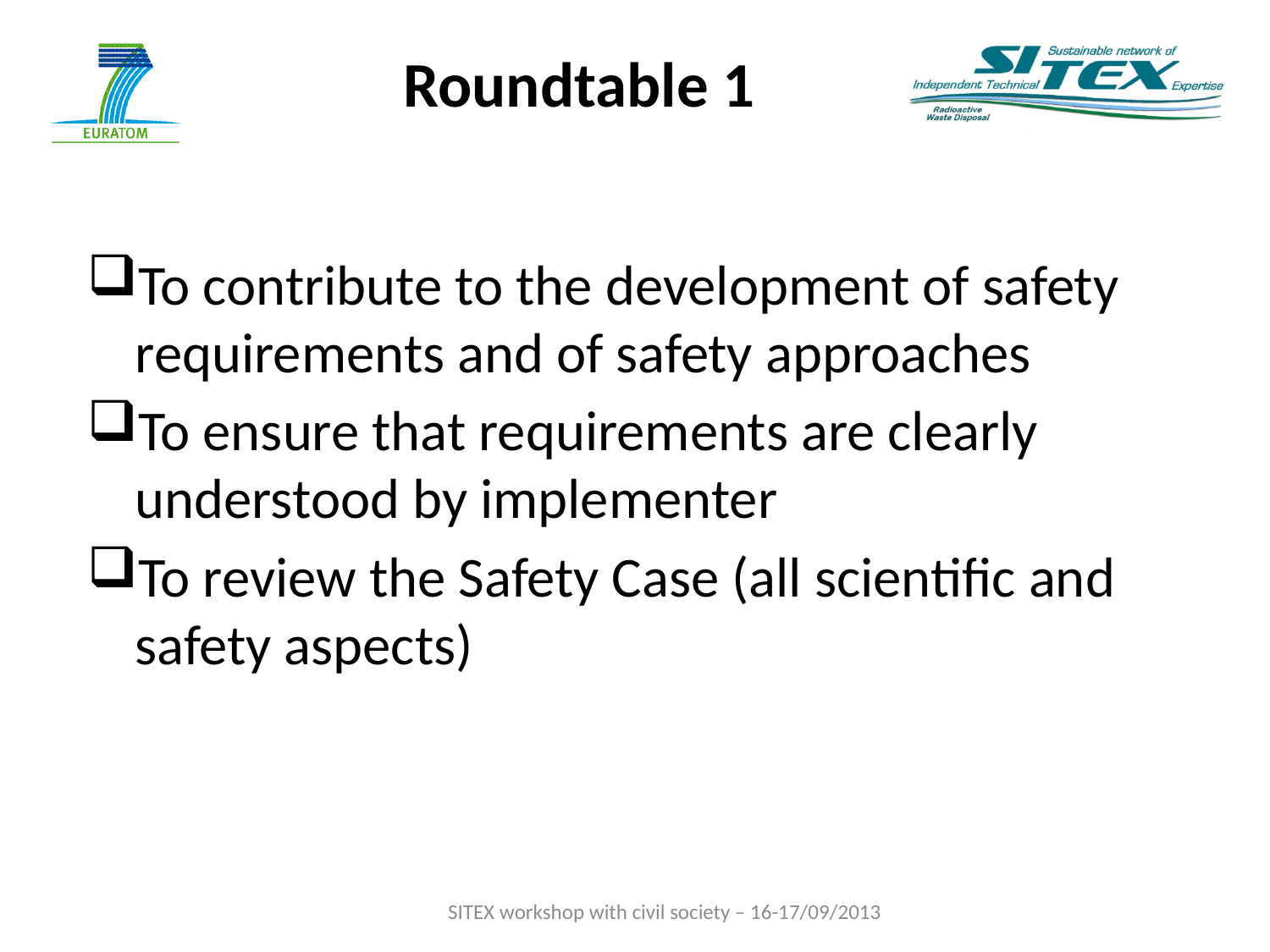

Roundtable 1

To contribute to the development of safety requirements and of safety approaches
To ensure that requirements are clearly understood by implementer
To review the Safety Case (all scientific and safety aspects)

SITEX workshop with civil society – 16-17/09/2013